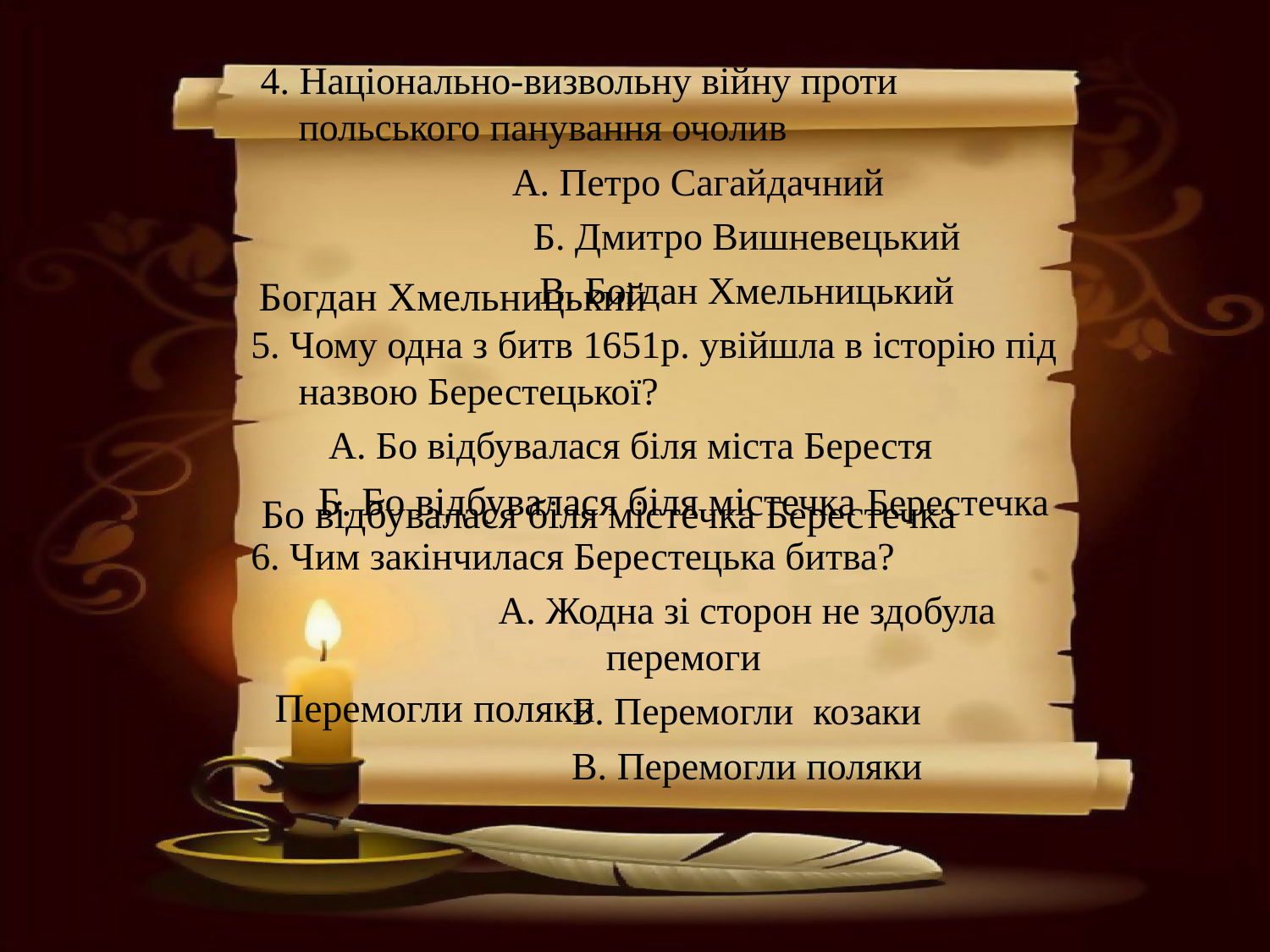

4. Національно-визвольну війну проти польського панування очолив
	   А. Петро Сагайдачний
		Б. Дмитро Вишневецький
		В. Богдан Хмельницький
5. Чому одна з битв 1651р. увійшла в історію під назвою Берестецької?
        А. Бо відбувалася біля міста Берестя
	Б. Бо відбувалася біля містечка Берестечка
6. Чим закінчилася Берестецька битва?
		А. Жодна зі сторон не здобула перемоги
		Б. Перемогли  козаки
		В. Перемогли поляки

Богдан Хмельницький
Бо відбувалася біля містечка Берестечка
Перемогли поляки